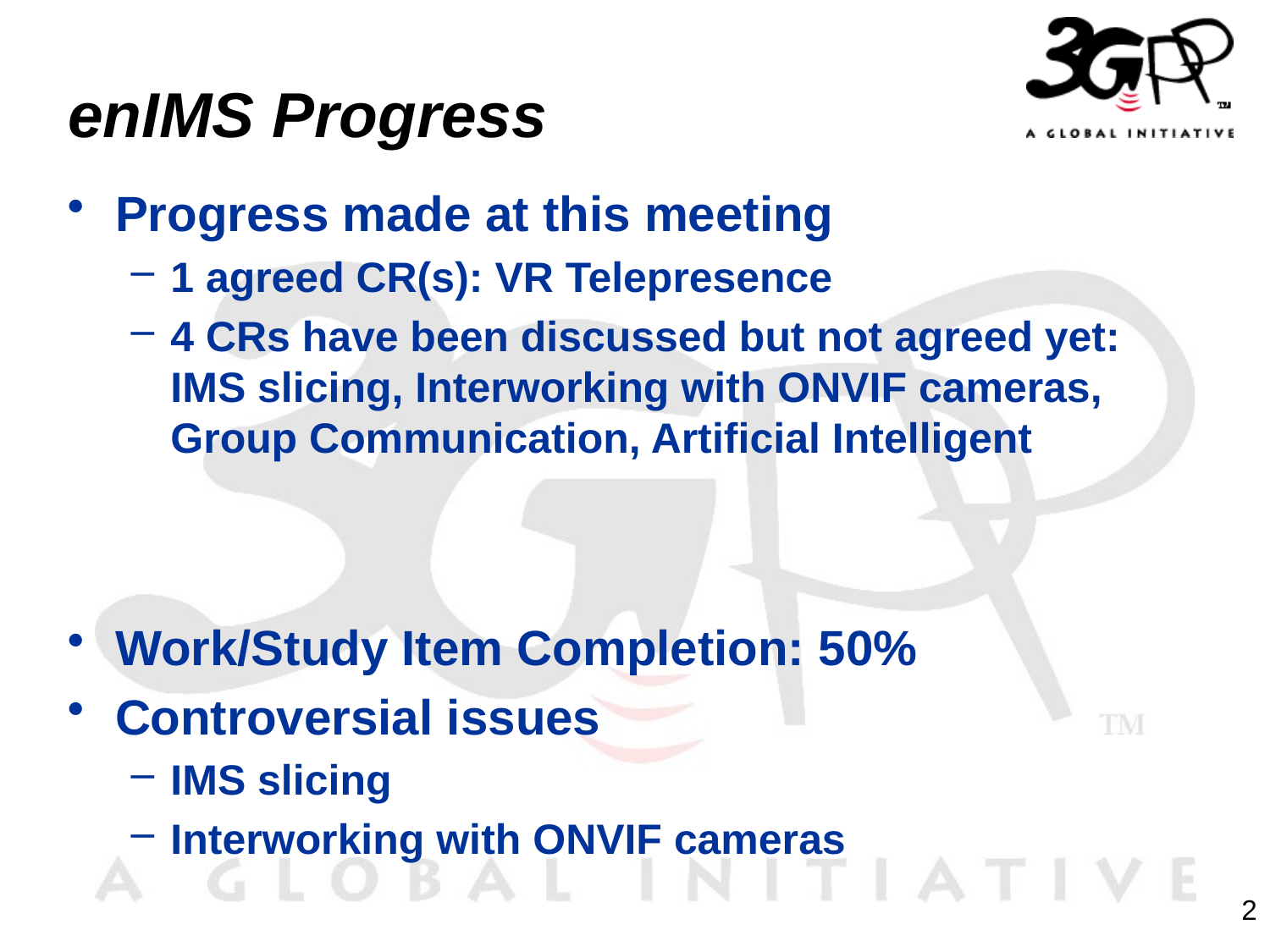

# enIMS Progress
Progress made at this meeting
1 agreed CR(s): VR Telepresence
4 CRs have been discussed but not agreed yet: IMS slicing, Interworking with ONVIF cameras, Group Communication, Artificial Intelligent

Work/Study Item Completion: 50%
Controversial issues
IMS slicing
Interworking with ONVIF cameras

2